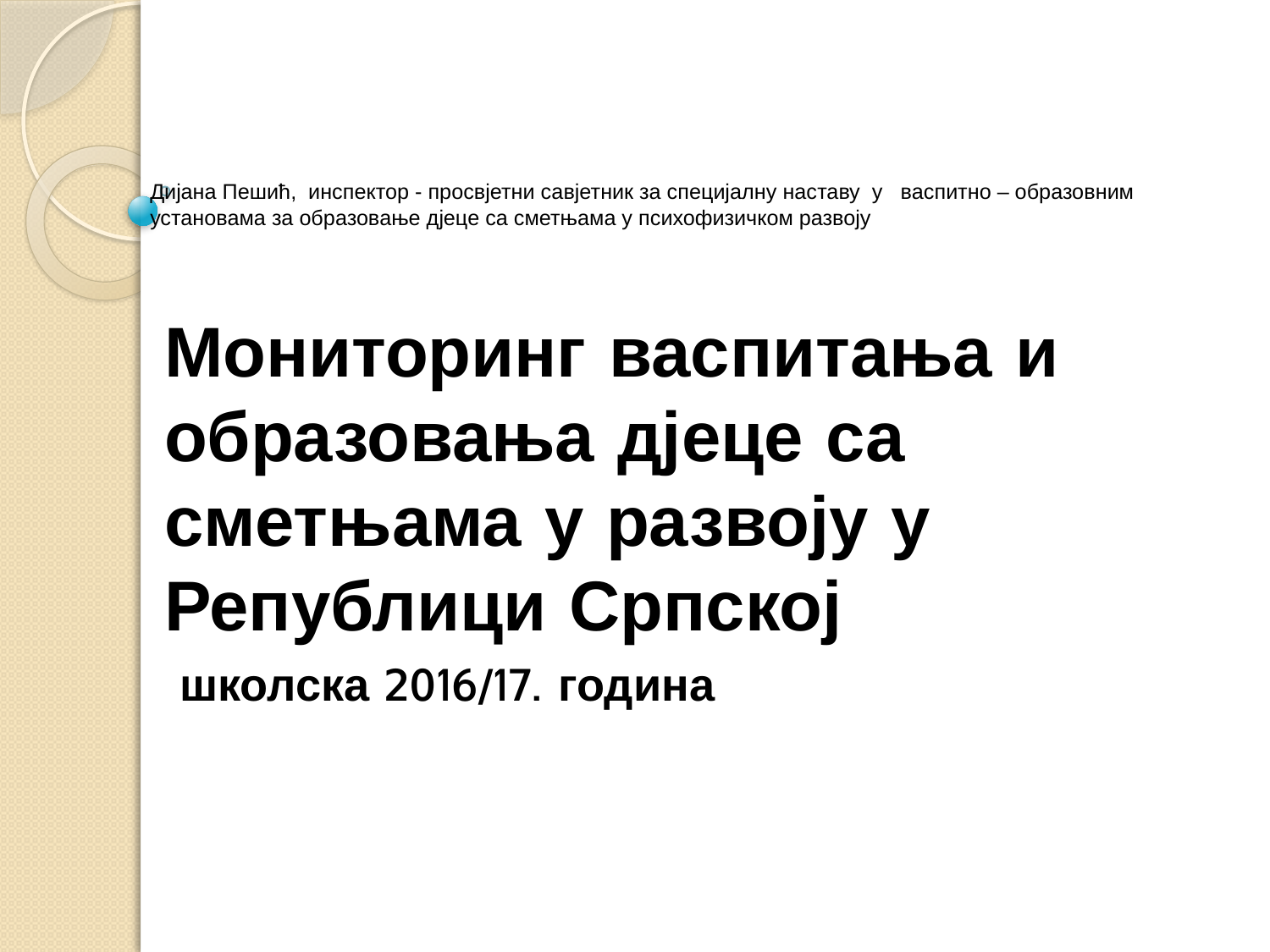

# Дијана Пешић,  инспектор - просвјетни савјетник за специјалну наставу  у   васпитно – образовним установама за образовање дјеце са сметњама у психофизичком развоју
Мониторинг васпитања и образовања дјеце са сметњама у развоју у Републици Српској
 школска 2016/17. година